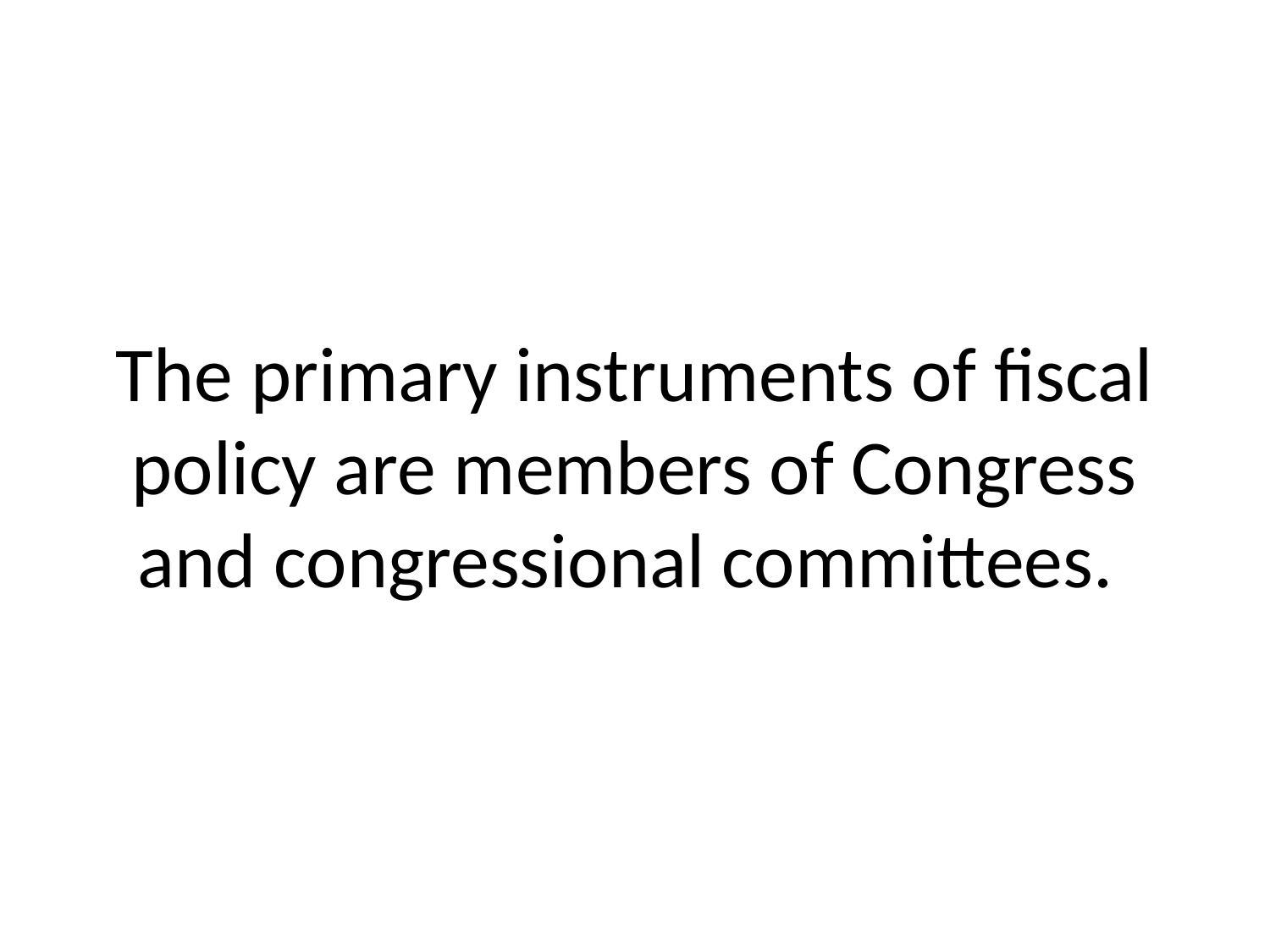

# The primary instruments of fiscal policy are members of Congress and congressional committees.